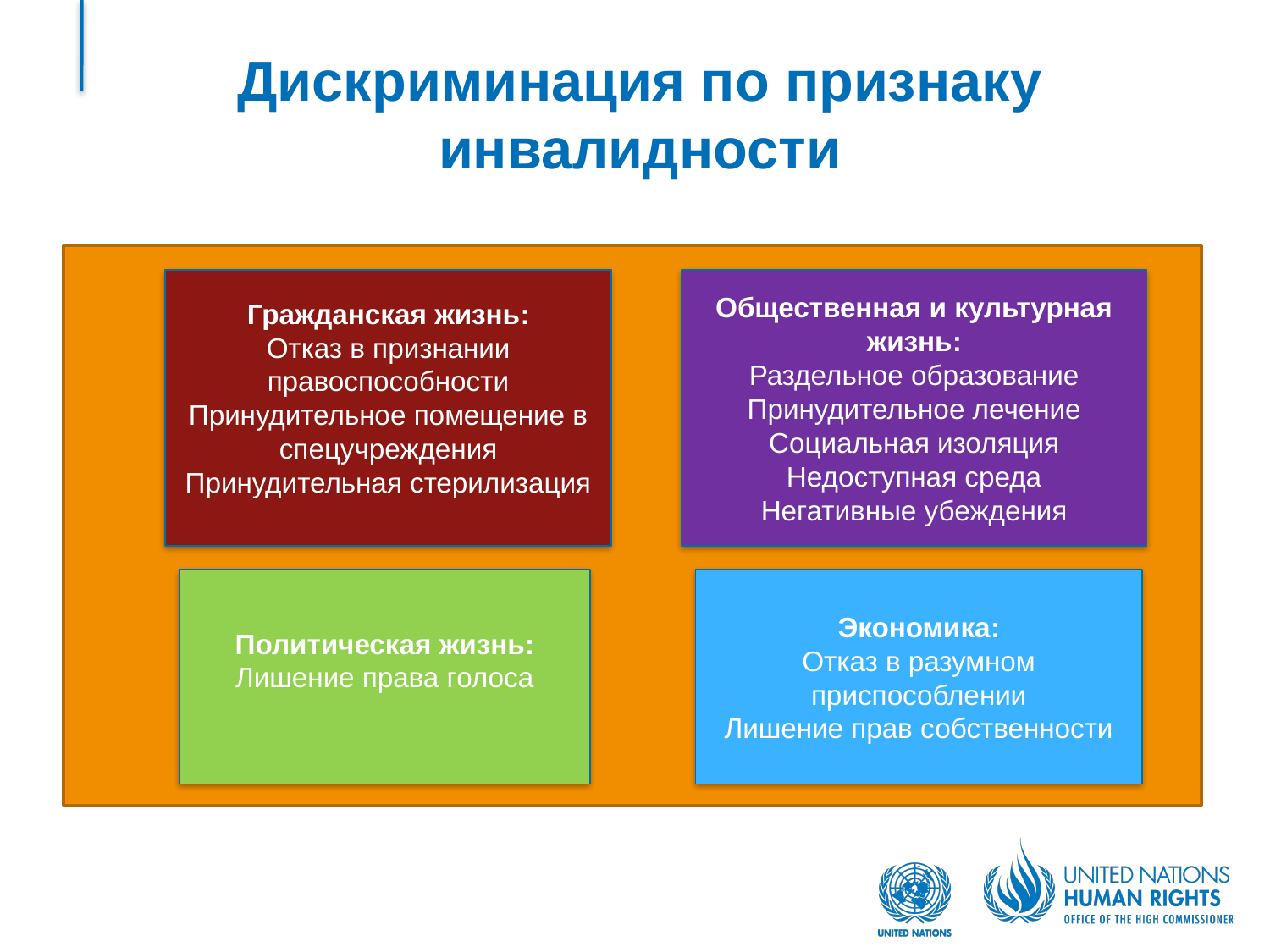

# Дискриминация по признаку инвалидности

Гражданская жизнь:
Отказ в признании правоспособности
Принудительное помещение в спецучреждения
Принудительная стерилизация

Общественная и культурная жизнь:
Раздельное образование
Принудительное лечение
Социальная изоляция
Недоступная среда
Негативные убеждения
Политическая жизнь:
Лишение права голоса

Экономика:
Отказ в разумном приспособлении
Лишение прав собственности